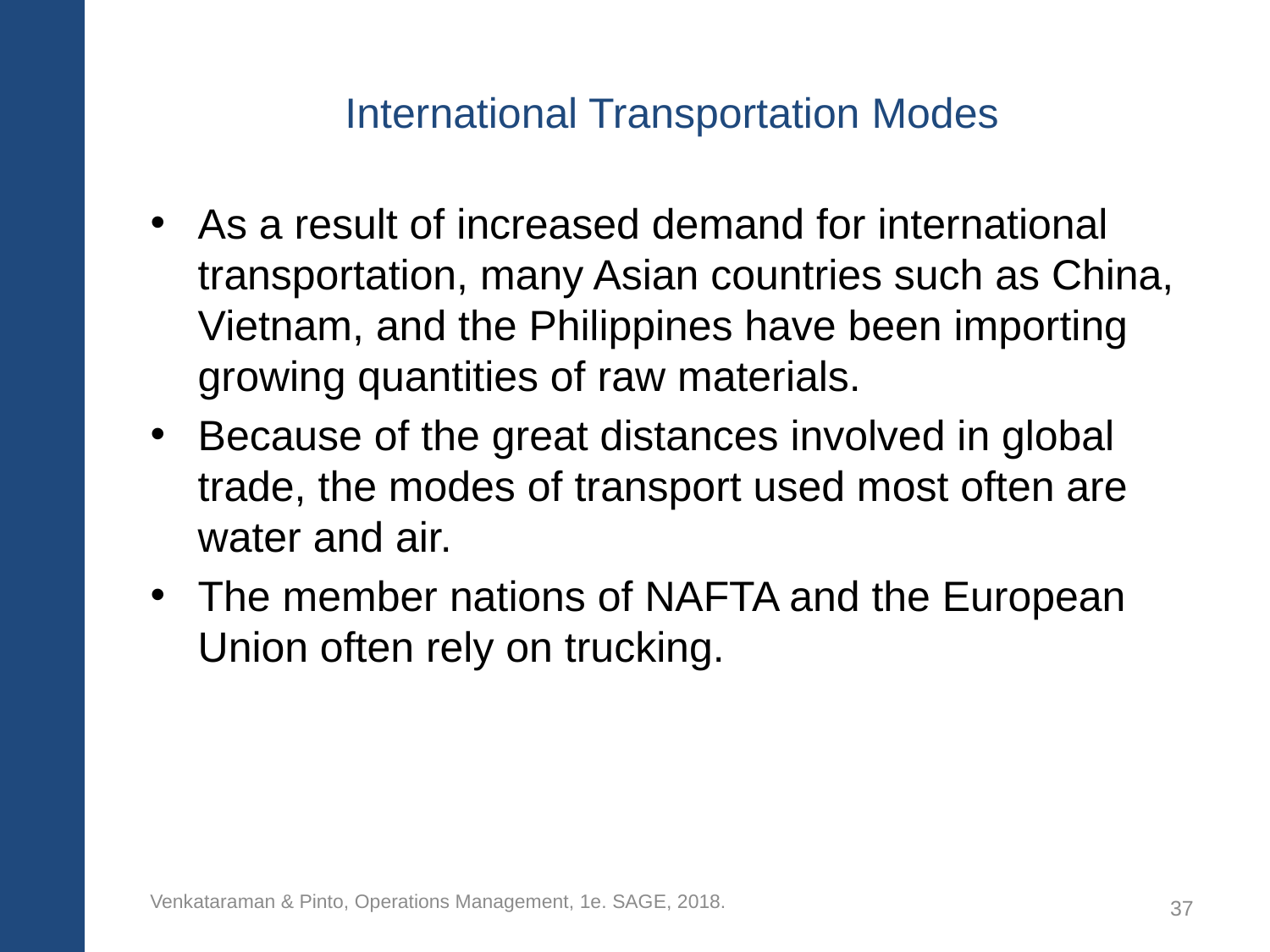

# International Transportation Modes
As a result of increased demand for international transportation, many Asian countries such as China, Vietnam, and the Philippines have been importing growing quantities of raw materials.
Because of the great distances involved in global trade, the modes of transport used most often are water and air.
The member nations of NAFTA and the European Union often rely on trucking.
Venkataraman & Pinto, Operations Management, 1e. SAGE, 2018.
37